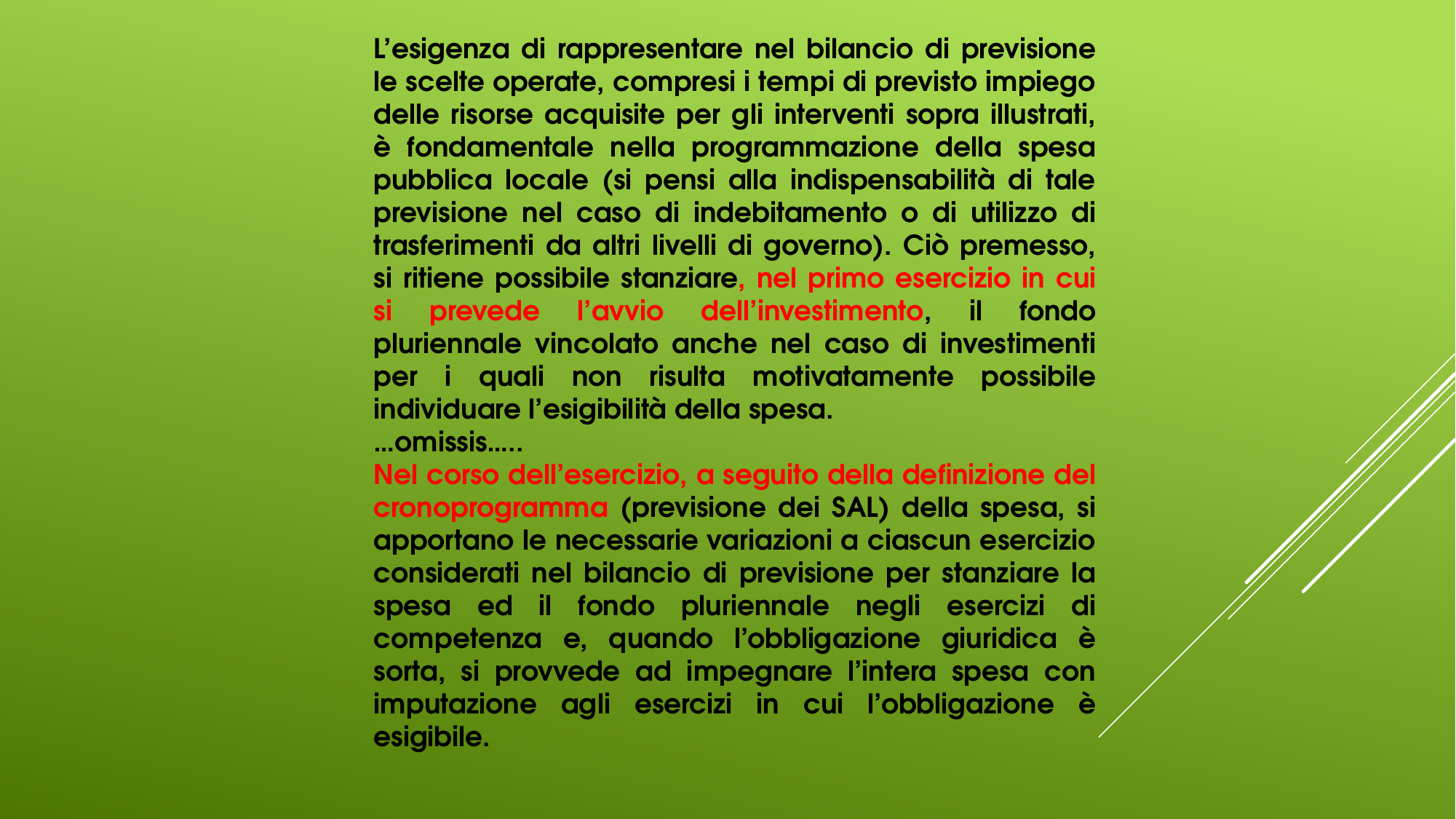

L’esigenza di rappresentare nel bilancio di previsione le scelte operate, compresi i tempi di previsto impiego delle risorse acquisite per gli interventi sopra illustrati, è fondamentale nella programmazione della spesa pubblica locale (si pensi alla indispensabilità di tale previsione nel caso di indebitamento o di utilizzo di trasferimenti da altri livelli di governo). Ciò premesso, si ritiene possibile stanziare, nel primo esercizio in cui si prevede l’avvio dell’investimento, il fondo pluriennale vincolato anche nel caso di investimenti per i quali non risulta motivatamente possibile individuare l’esigibilità della spesa.
…omissis…..
Nel corso dell’esercizio, a seguito della definizione del cronoprogramma (previsione dei SAL) della spesa, si apportano le necessarie variazioni a ciascun esercizio considerati nel bilancio di previsione per stanziare la spesa ed il fondo pluriennale negli esercizi di competenza e, quando l’obbligazione giuridica è sorta, si provvede ad impegnare l’intera spesa con imputazione agli esercizi in cui l’obbligazione è esigibile.